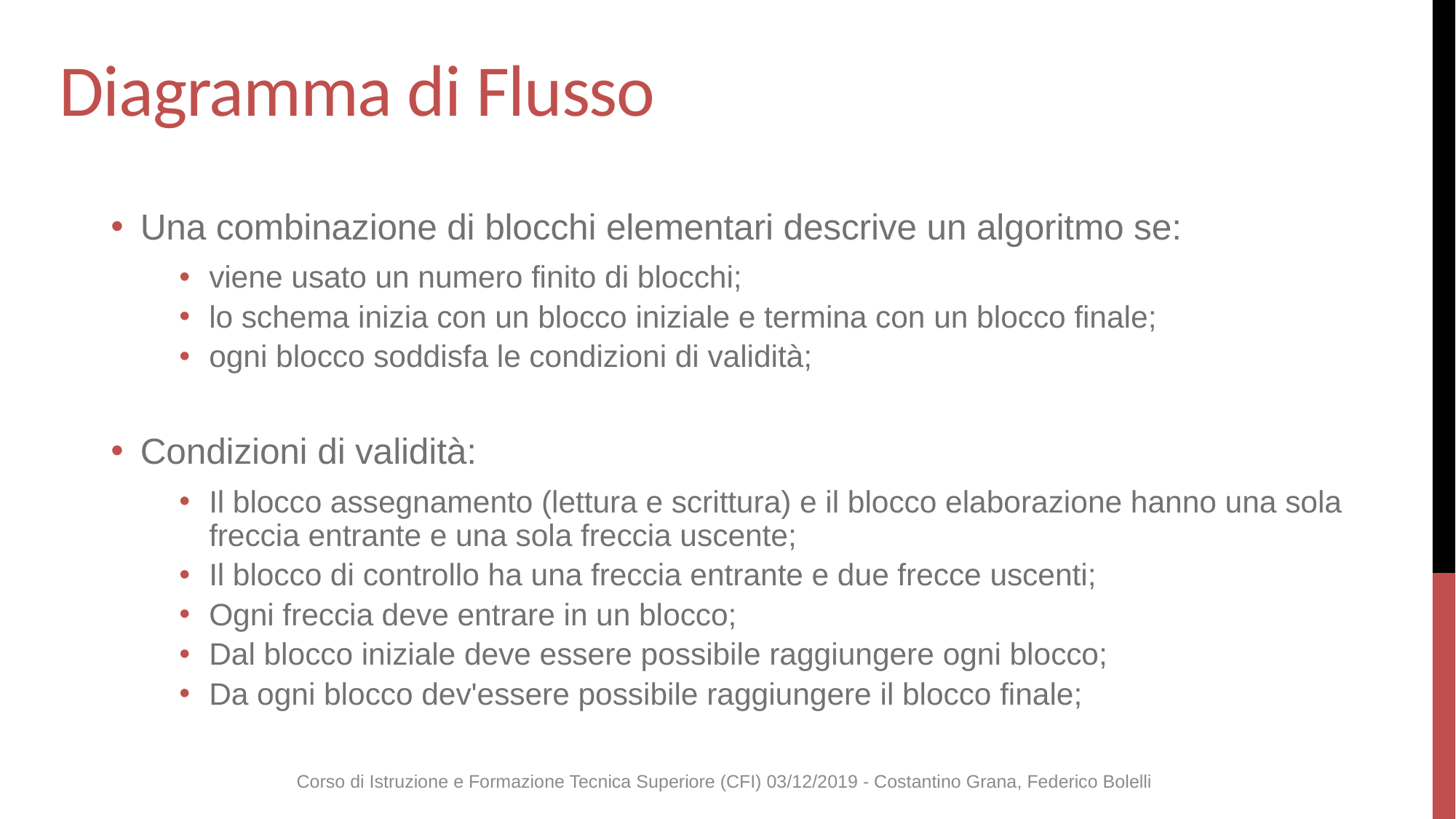

# Diagramma di Flusso
Una combinazione di blocchi elementari descrive un algoritmo se:
viene usato un numero finito di blocchi;
lo schema inizia con un blocco iniziale e termina con un blocco finale;
ogni blocco soddisfa le condizioni di validità;

Condizioni di validità:
Il blocco assegnamento (lettura e scrittura) e il blocco elaborazione hanno una sola freccia entrante e una sola freccia uscente;
Il blocco di controllo ha una freccia entrante e due frecce uscenti;
Ogni freccia deve entrare in un blocco;
Dal blocco iniziale deve essere possibile raggiungere ogni blocco;
Da ogni blocco dev'essere possibile raggiungere il blocco finale;

Corso di Istruzione e Formazione Tecnica Superiore (CFI) 03/12/2019 - Costantino Grana, Federico Bolelli